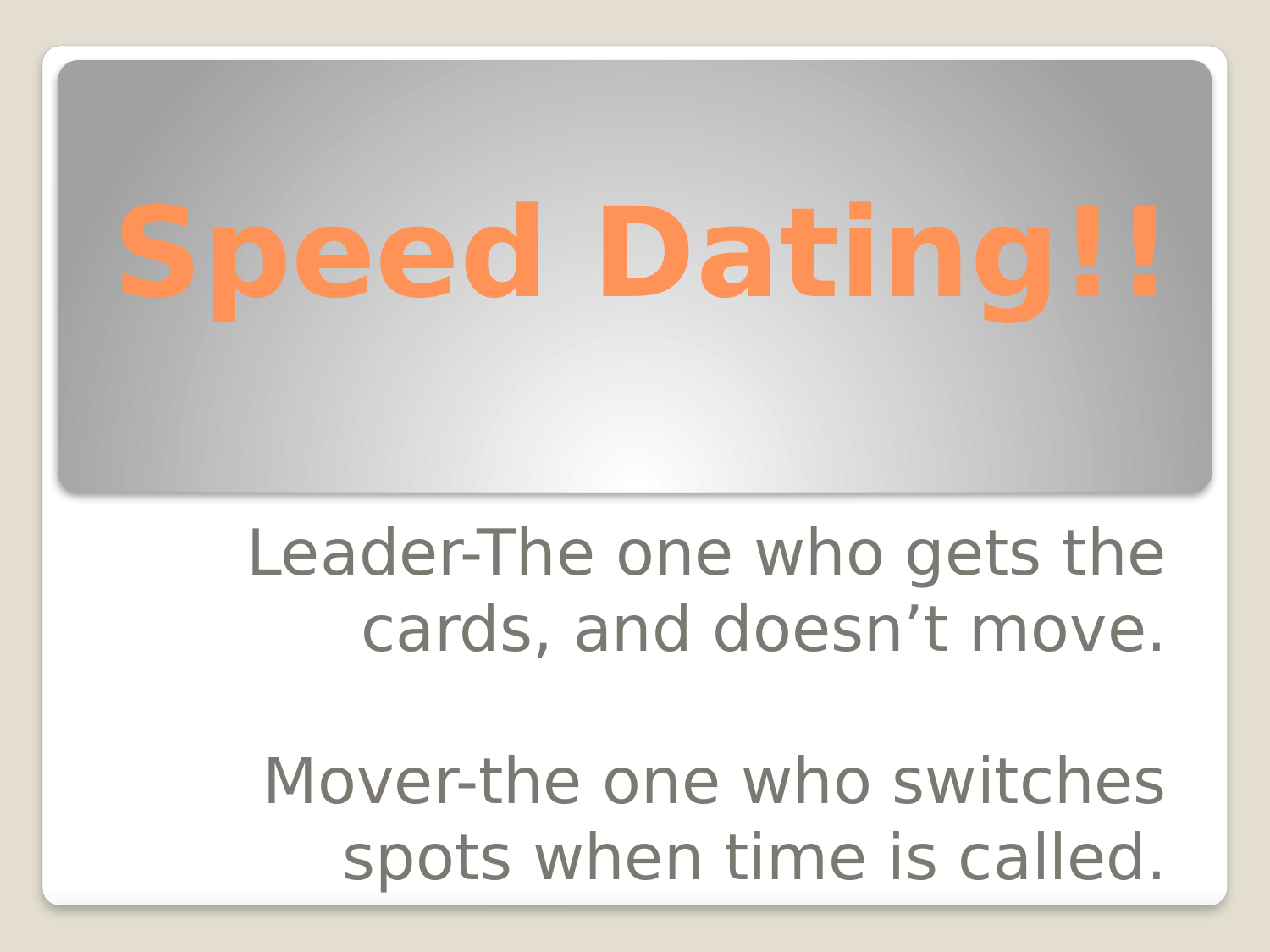

# Speed Dating!!
Leader-The one who gets the cards, and doesn’t move.

Mover-the one who switches spots when time is called.